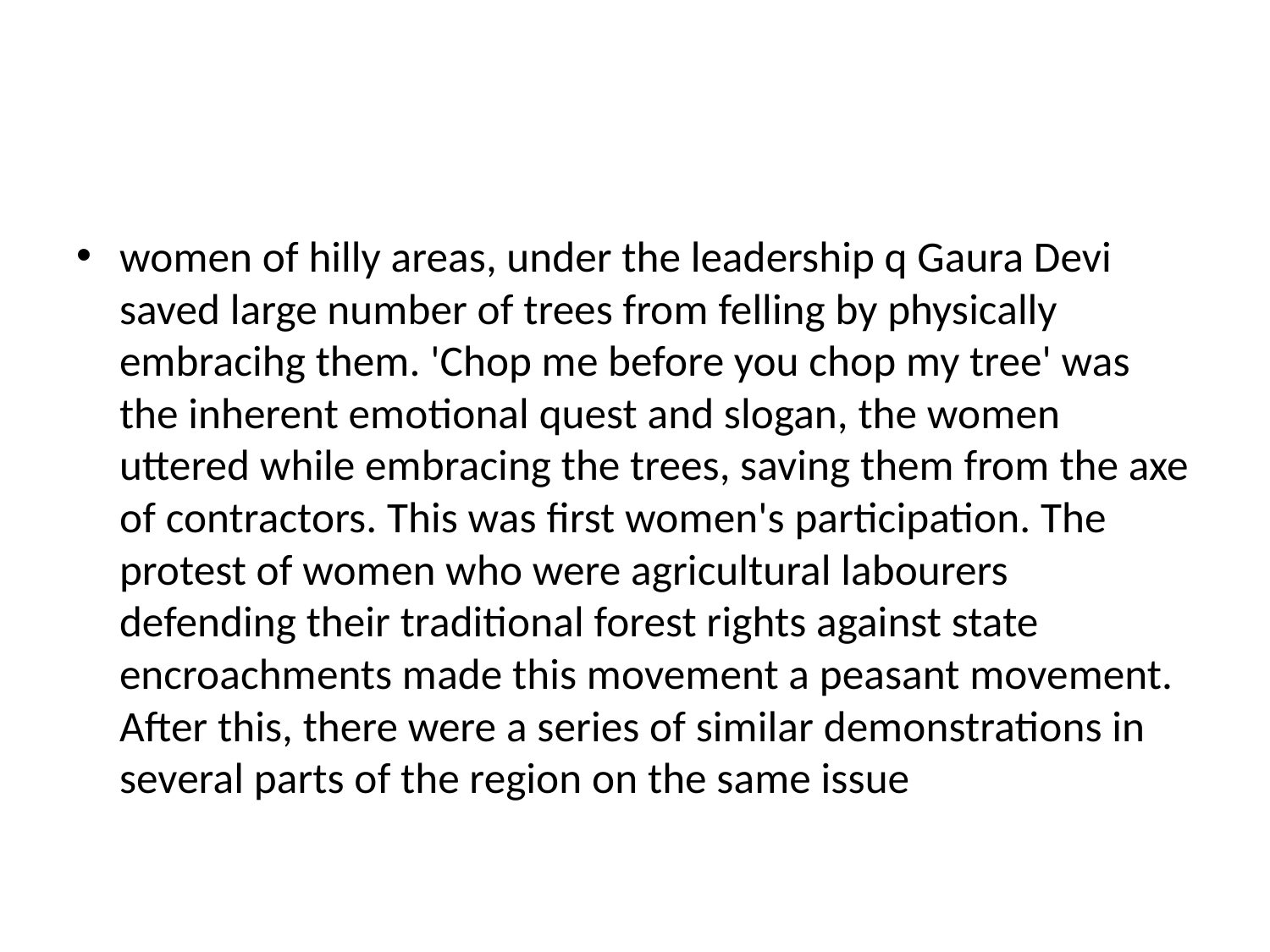

#
women of hilly areas, under the leadership q Gaura Devi saved large number of trees from felling by physically embracihg them. 'Chop me before you chop my tree' was the inherent emotional quest and slogan, the women uttered while embracing the trees, saving them from the axe of contractors. This was first women's participation. The protest of women who were agricultural labourers defending their traditional forest rights against state encroachments made this movement a peasant movement. After this, there were a series of similar demonstrations in several parts of the region on the same issue